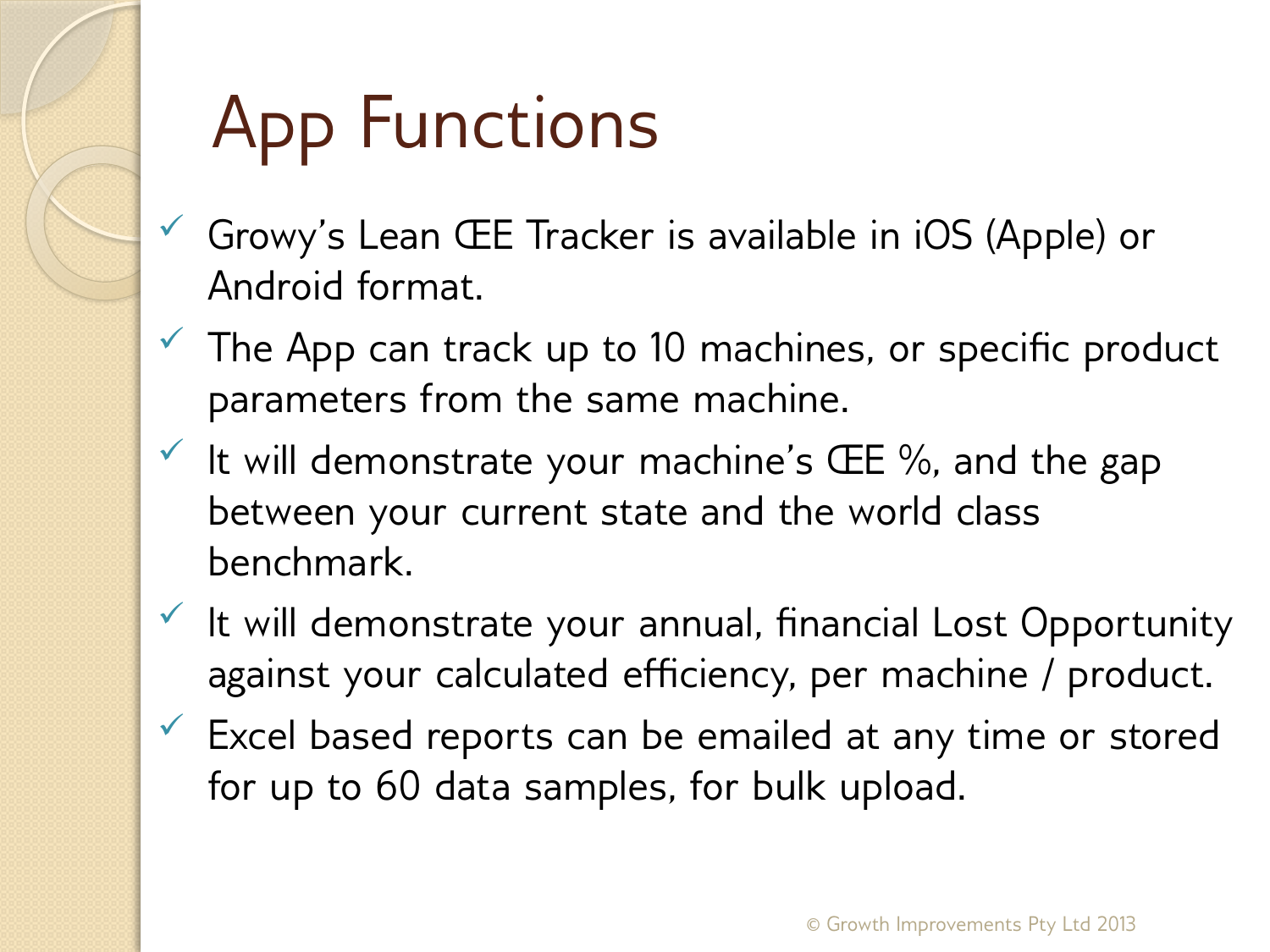

# App Functions
Growy’s Lean OEE Tracker is available in iOS (Apple) or Android format.
The App can track up to 10 machines, or specific product parameters from the same machine.
It will demonstrate your machine’s OEE %, and the gap between your current state and the world class benchmark.
It will demonstrate your annual, financial Lost Opportunity against your calculated efficiency, per machine / product.
Excel based reports can be emailed at any time or stored for up to 60 data samples, for bulk upload.
© Growth Improvements Pty Ltd 2013